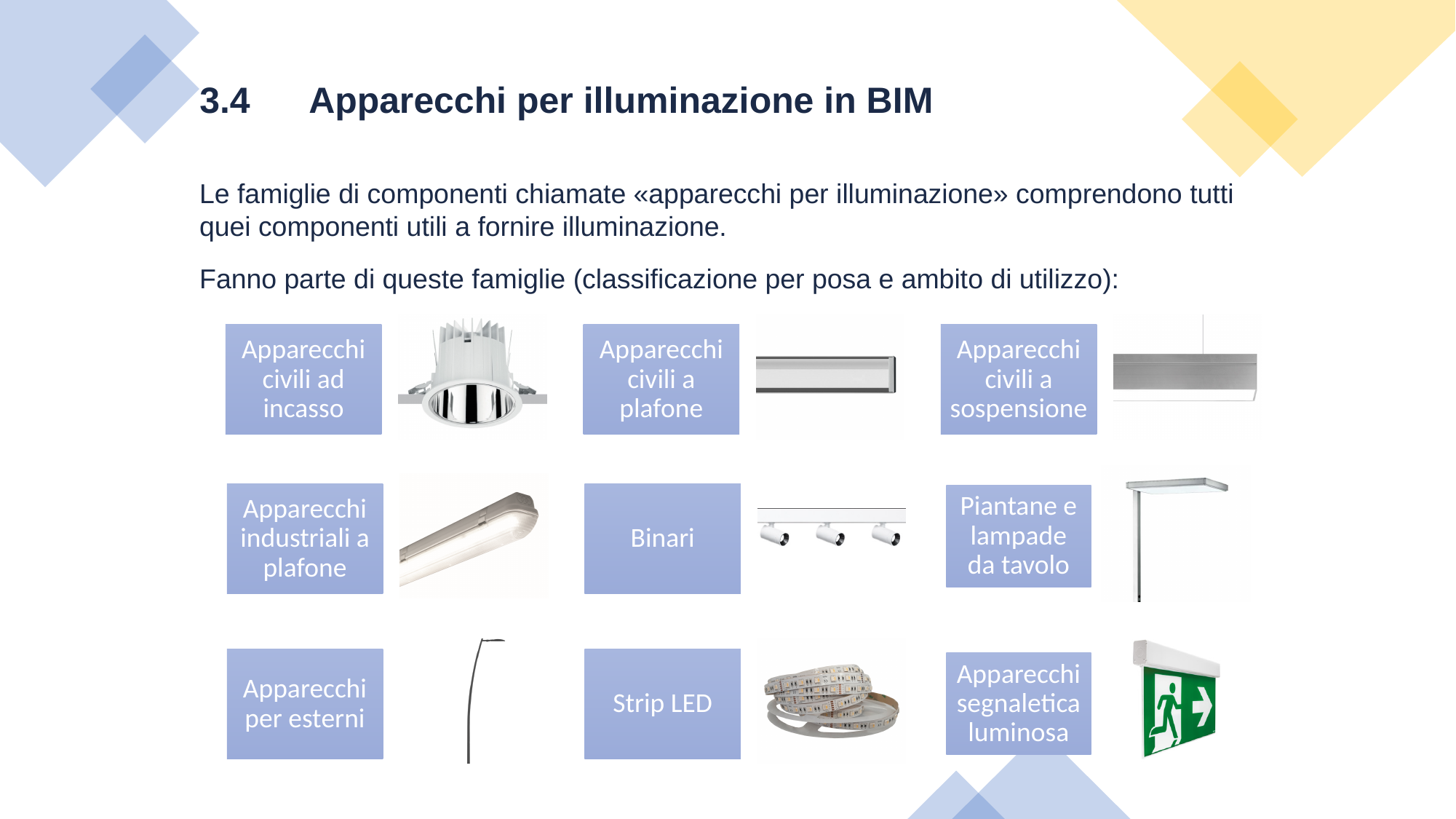

3.4	Apparecchi per illuminazione in BIM

Le famiglie di componenti chiamate «apparecchi per illuminazione» comprendono tutti quei componenti utili a fornire illuminazione.
Fanno parte di queste famiglie (classificazione per posa e ambito di utilizzo):
Apparecchi civili ad incasso
Apparecchi civili a plafone
Apparecchi civili a sospensione
Piantane e lampade da tavolo
Apparecchi industriali a plafone
Binari
Apparecchi segnaletica luminosa
Apparecchi per esterni
Strip LED